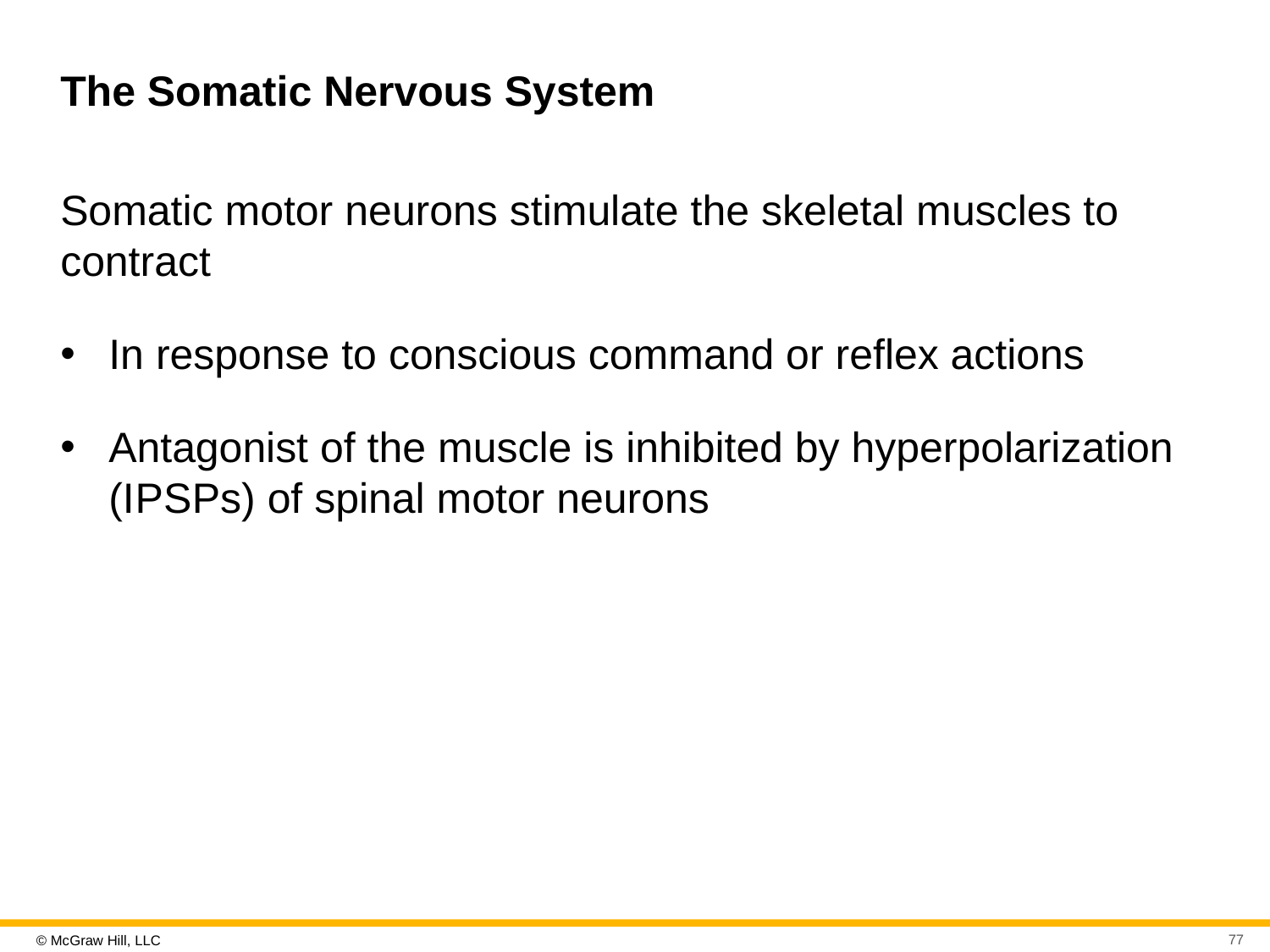

# The Somatic Nervous System
Somatic motor neurons stimulate the skeletal muscles to contract
In response to conscious command or reflex actions
Antagonist of the muscle is inhibited by hyperpolarization (I P S Ps) of spinal motor neurons
77